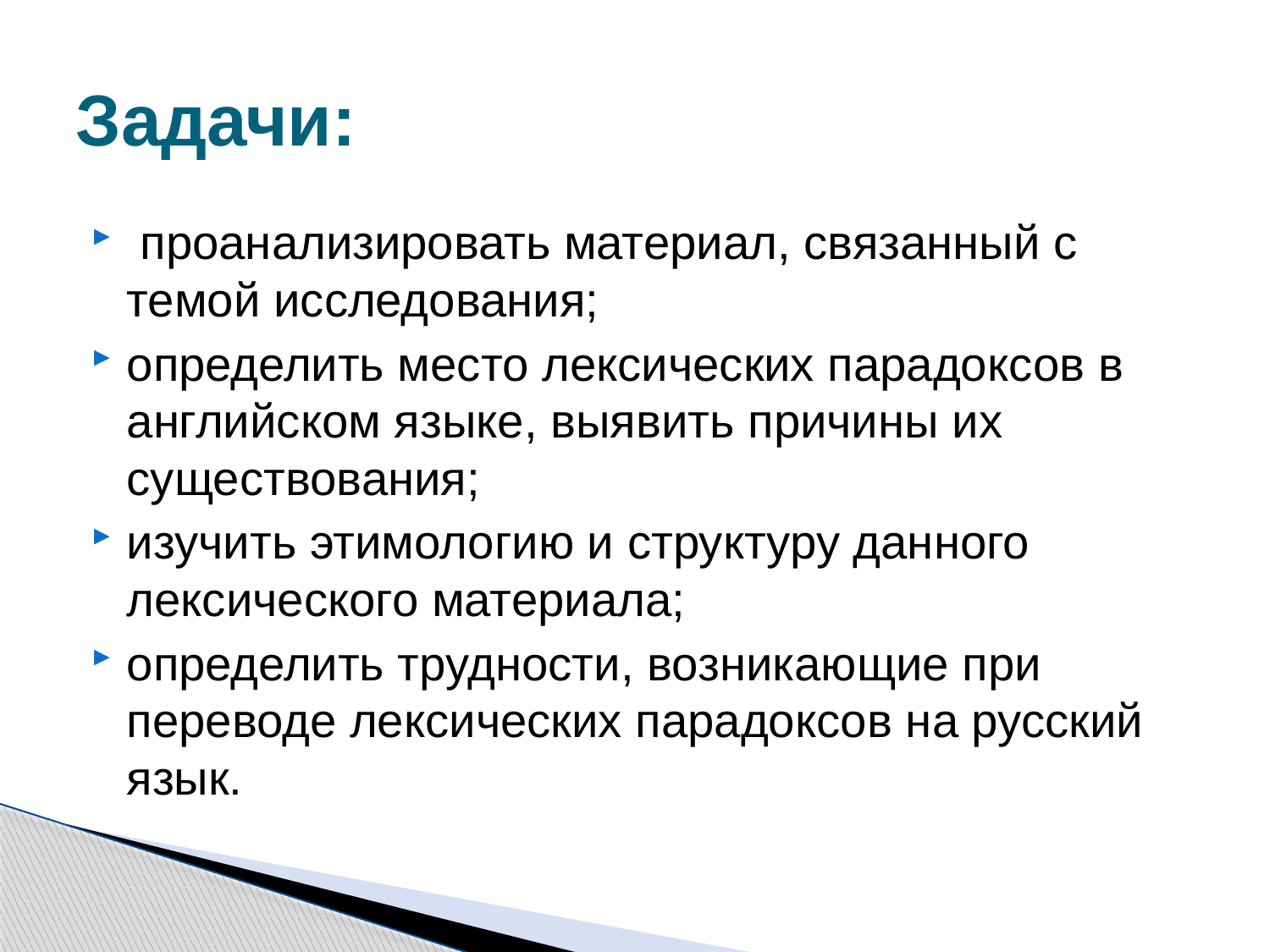

# Задачи:
 проанализировать материал, связанный с темой исследования;
определить место лексических парадоксов в английском языке, выявить причины их существования;
изучить этимологию и структуру данного лексического материала;
определить трудности, возникающие при переводе лексических парадоксов на русский язык.